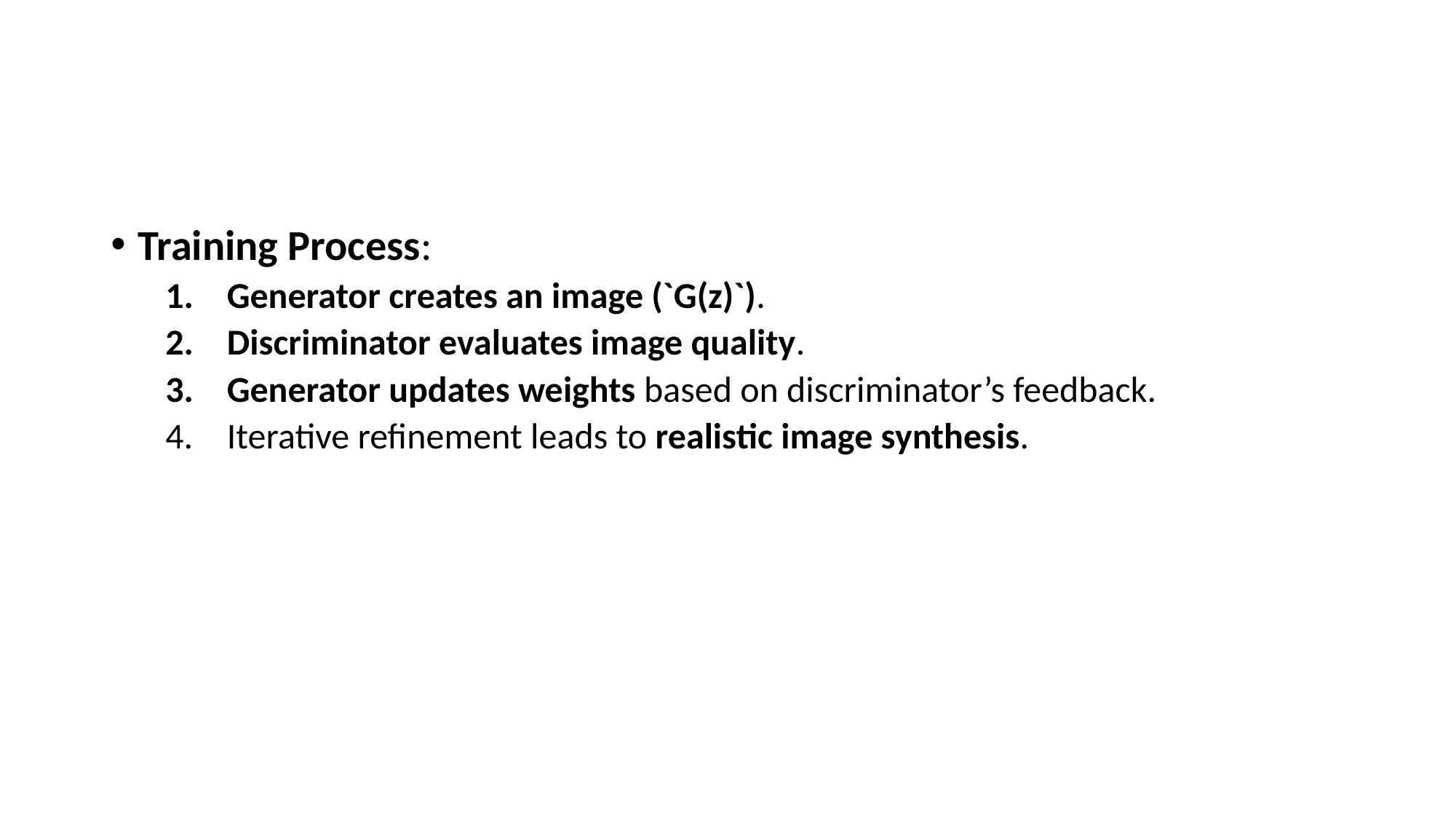

#
Training Process:
Generator creates an image (`G(z)`).
Discriminator evaluates image quality.
Generator updates weights based on discriminator’s feedback.
Iterative refinement leads to realistic image synthesis.